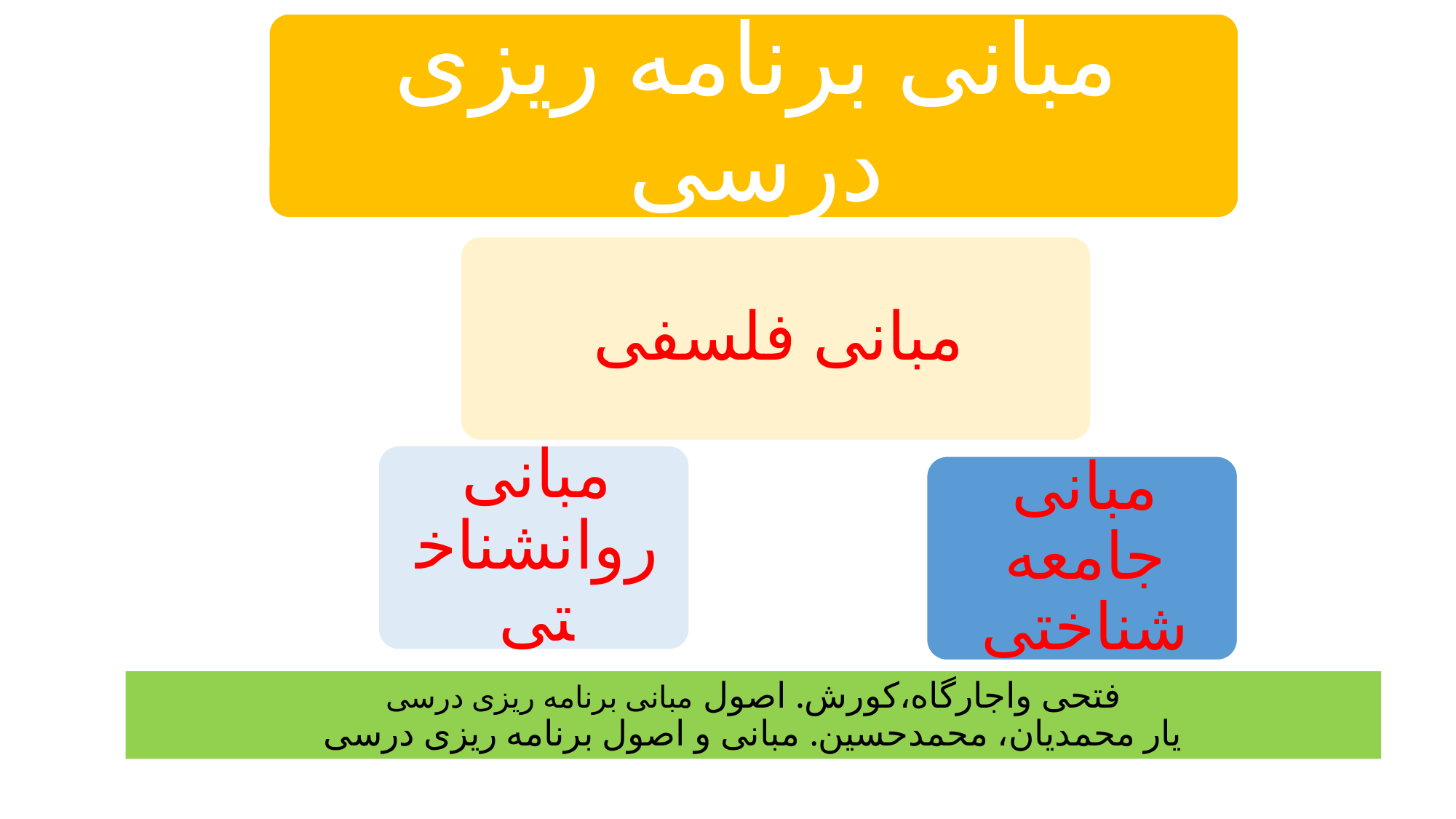

مبانی برنامه ریزی درسی
مبانی فلسفی
مبانی روانشناختی
مبانی جامعه شناختی
# فتحی واجارگاه،کورش. اصول مبانی برنامه ریزی درسی یار محمدیان، محمدحسین. مبانی و اصول برنامه ریزی درسی